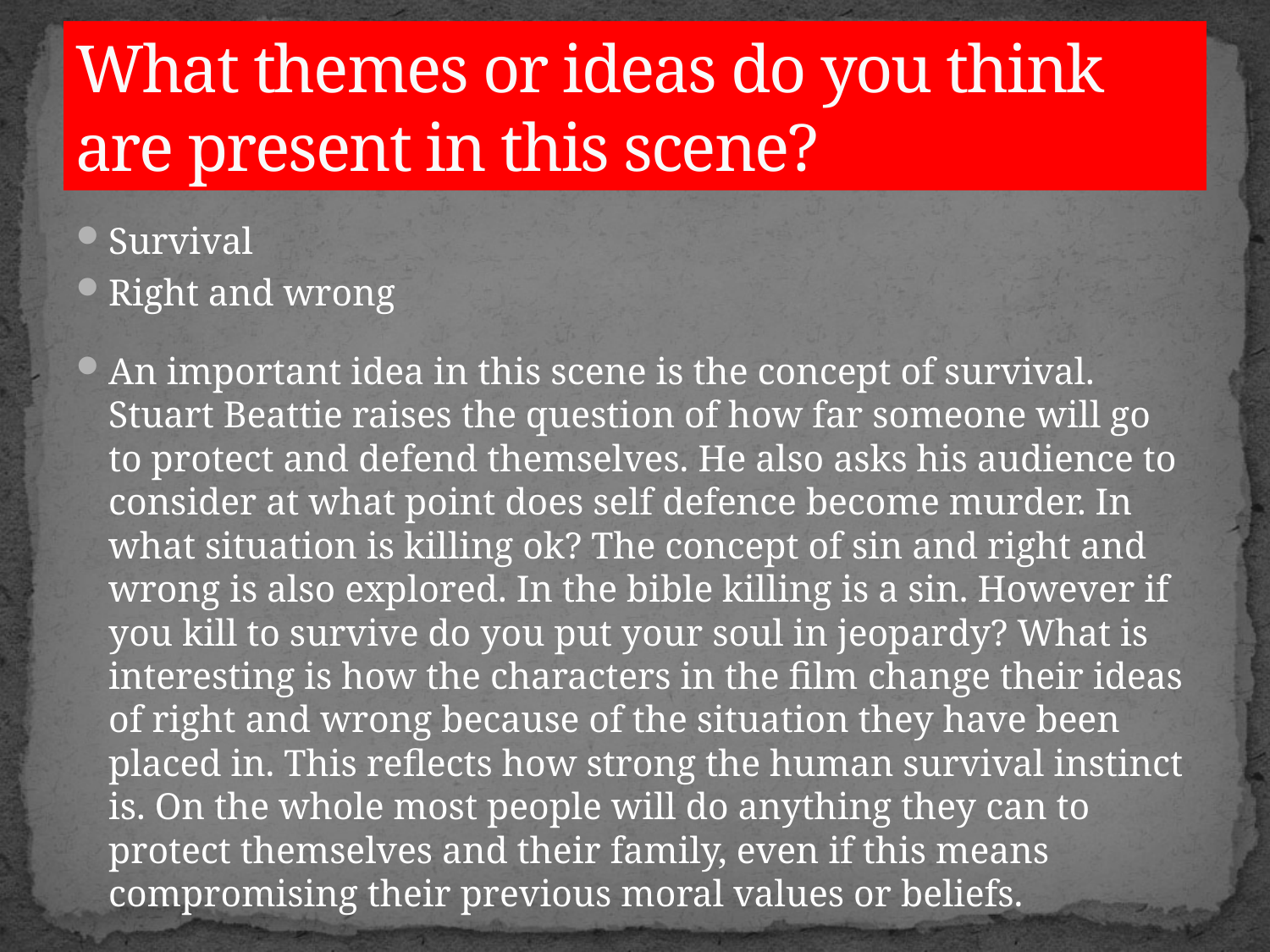

# What themes or ideas do you think are present in this scene?
Survival
Right and wrong

An important idea in this scene is the concept of survival. Stuart Beattie raises the question of how far someone will go to protect and defend themselves. He also asks his audience to consider at what point does self defence become murder. In what situation is killing ok? The concept of sin and right and wrong is also explored. In the bible killing is a sin. However if you kill to survive do you put your soul in jeopardy? What is interesting is how the characters in the film change their ideas of right and wrong because of the situation they have been placed in. This reflects how strong the human survival instinct is. On the whole most people will do anything they can to protect themselves and their family, even if this means compromising their previous moral values or beliefs.